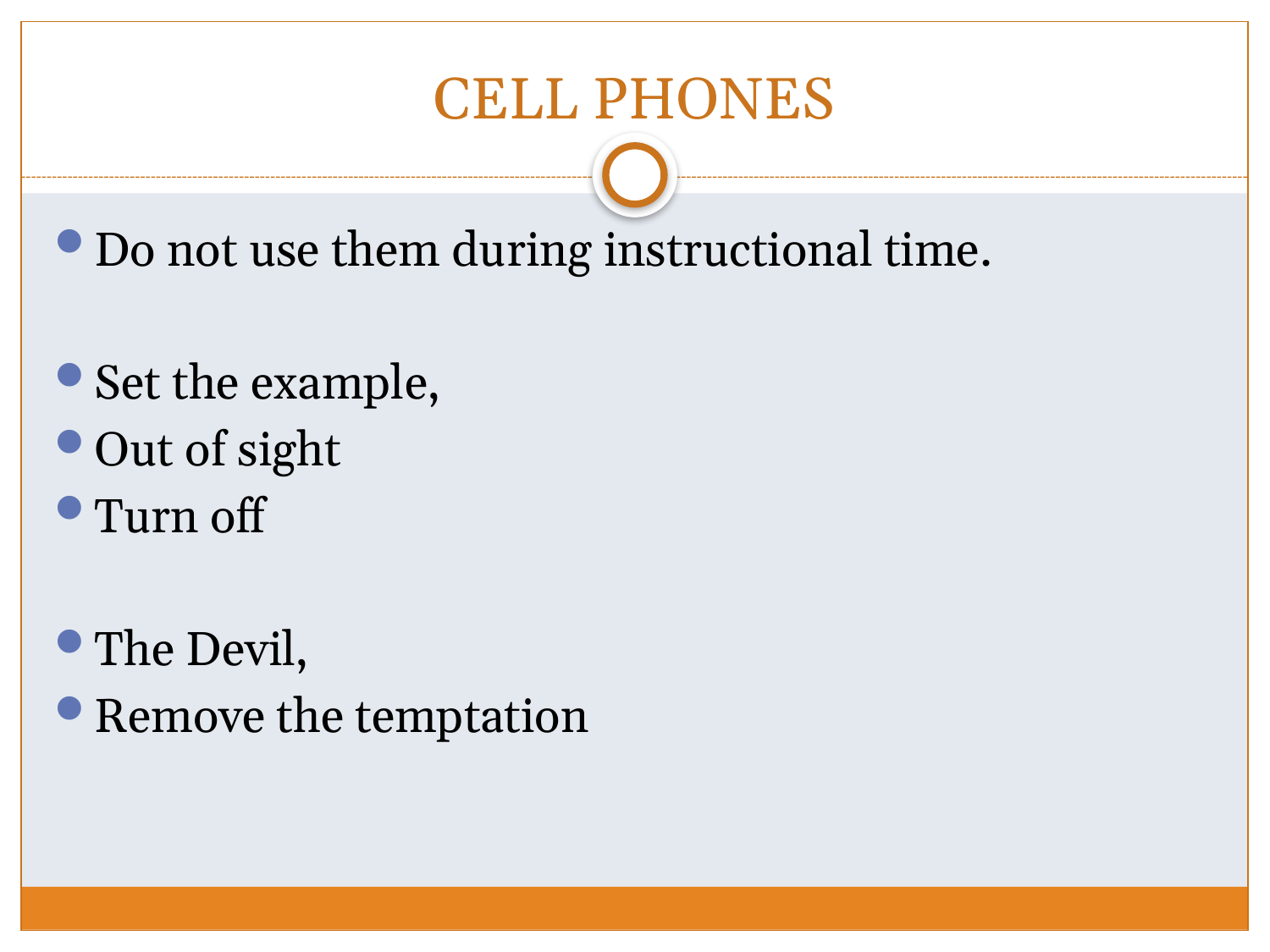

# CELL PHONES
Do not use them during instructional time.

Set the example,
Out of sight
Turn off

The Devil,
Remove the temptation